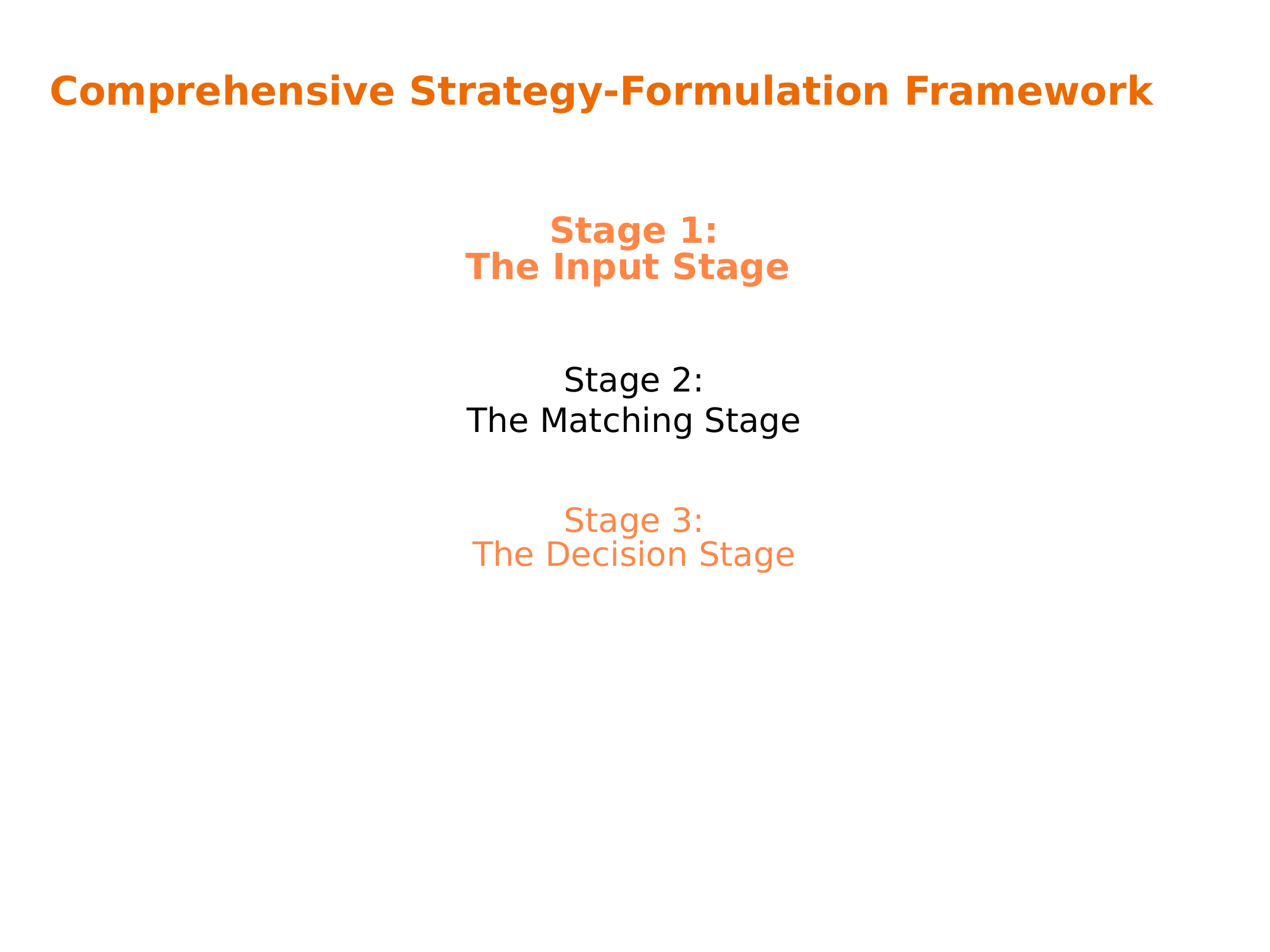

Comprehensive Strategy-Formulation Framework
Stage 1:
The Input Stage

Stage 2:
The Matching Stage

Stage 3:
The Decision Stage